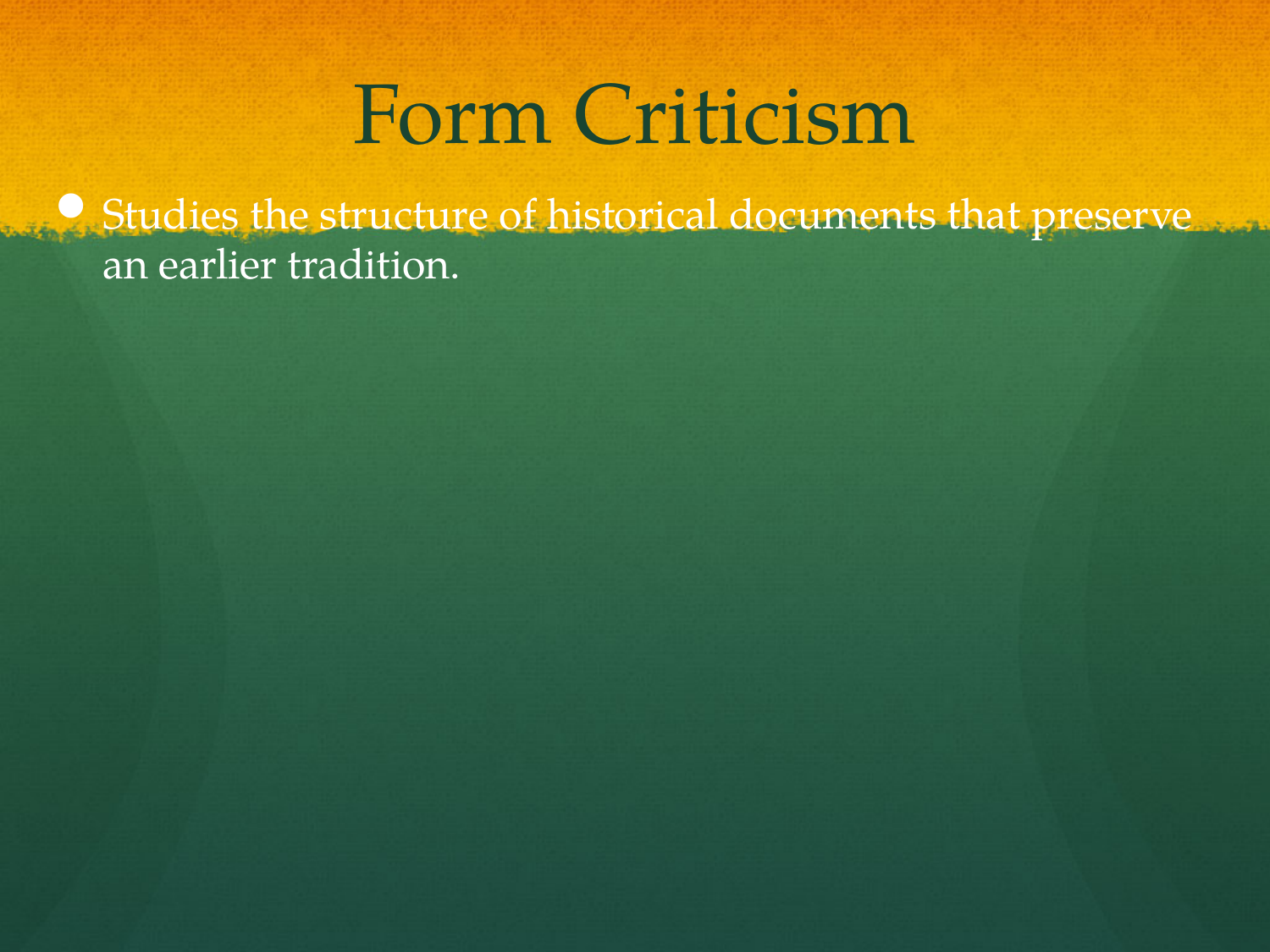

# Form Criticism
Studies the structure of historical documents that preserve an earlier tradition.